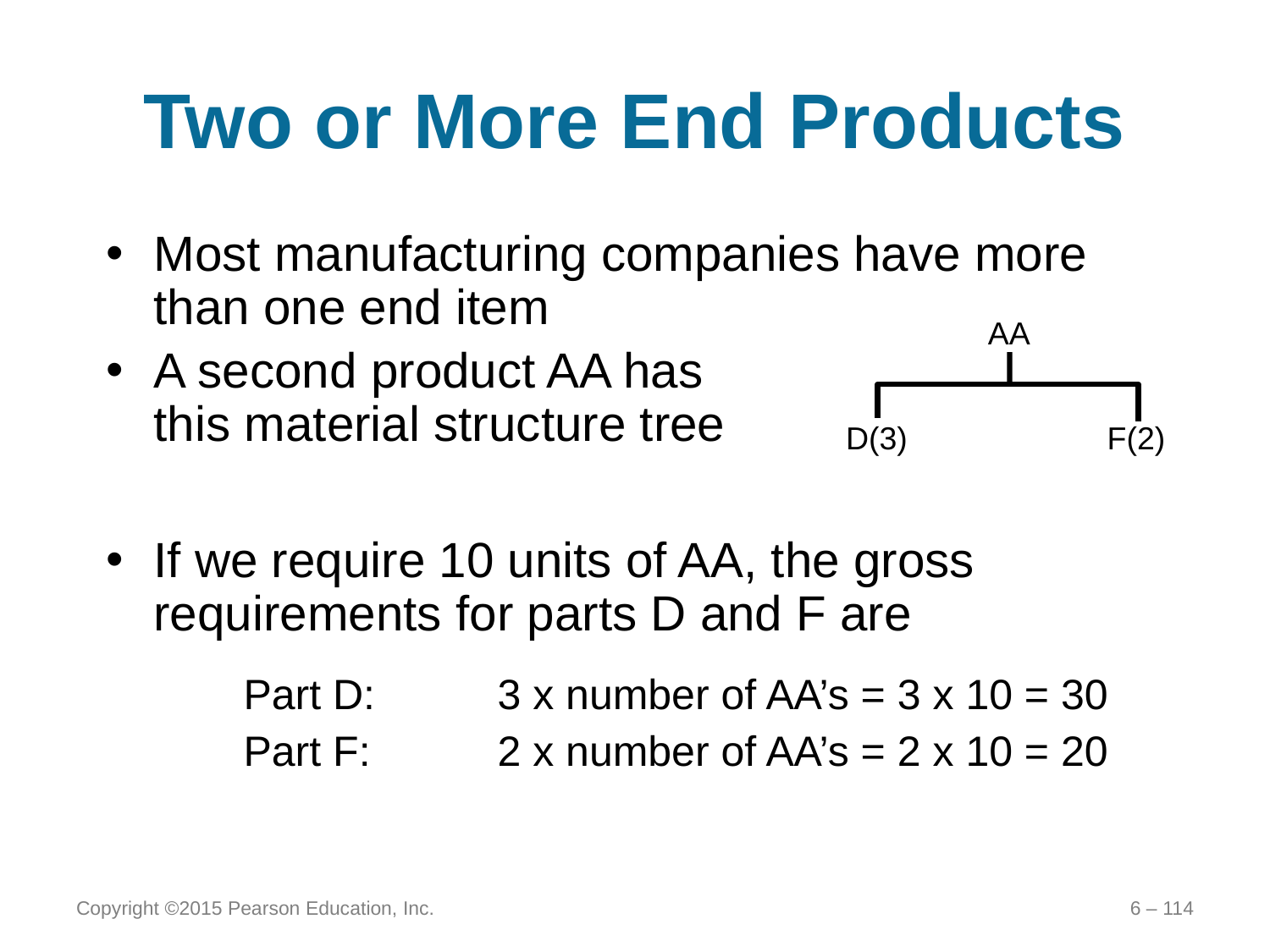

# Two or More End Products
Most manufacturing companies have more than one end item
A second product AA has
this material structure tree
AA

D(3)
F(2)
If we require 10 units of AA, the gross requirements for parts D and F are
Part D:	3 x number of AA’s = 3 x 10 = 30
Part F:	2 x number of AA’s = 2 x 10 = 20
Copyright ©2015 Pearson Education, Inc.
6 – 114